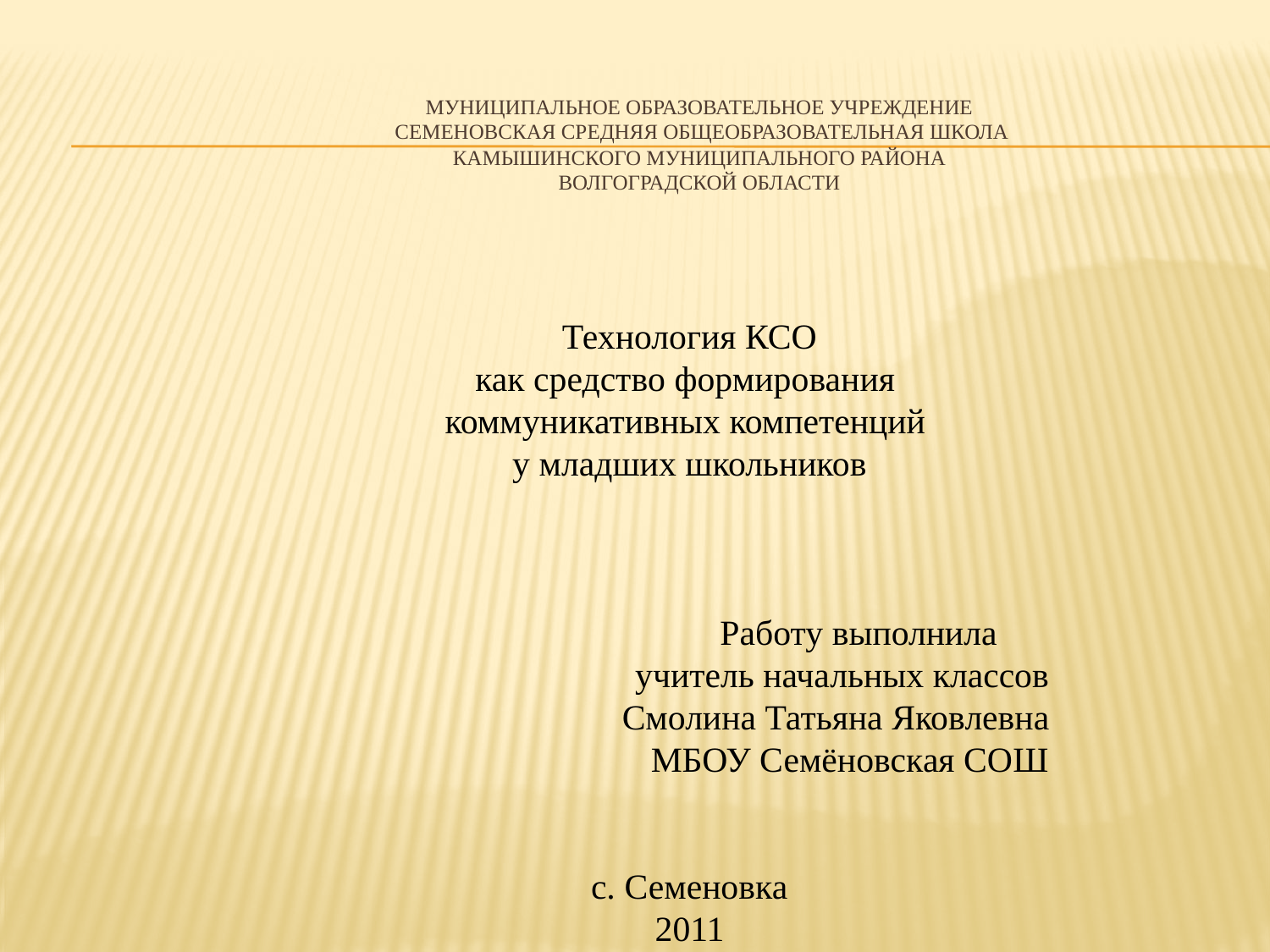

# Муниципальное образовательное учреждение Семеновская средняя общеобразовательная школа Камышинского муниципального района Волгоградской области
Технология КСО
как средство формирования
коммуникативных компетенций
у младших школьников

                                      Работу выполнила
учитель начальных классов
Смолина Татьяна Яковлевна
                                    МБОУ Семёновская СОШ

с. Семеновка
2011